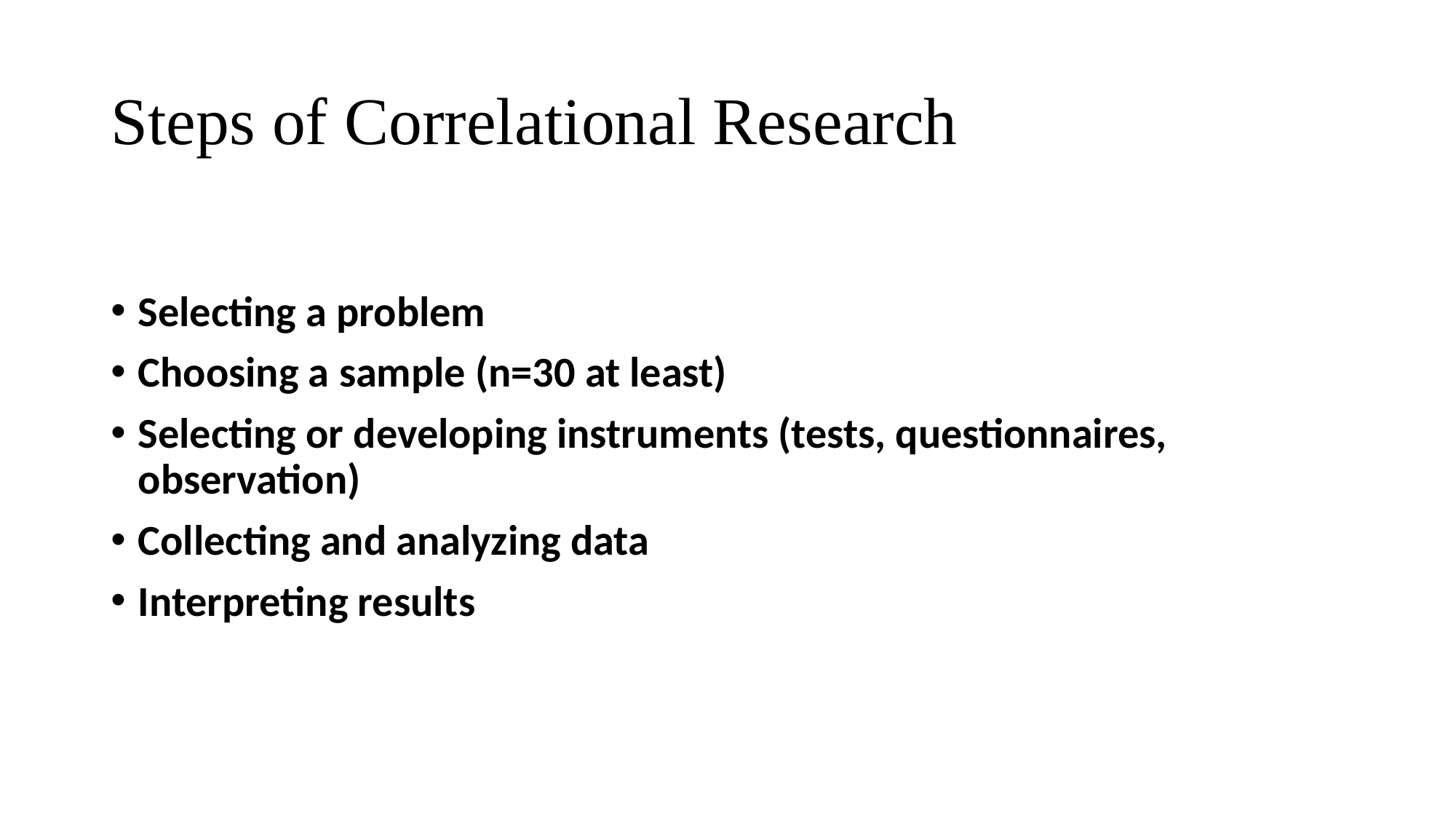

# Steps of Correlational Research

Selecting a problem
Choosing a sample (n=30 at least)
Selecting or developing instruments (tests, questionnaires, observation)
Collecting and analyzing data
Interpreting results